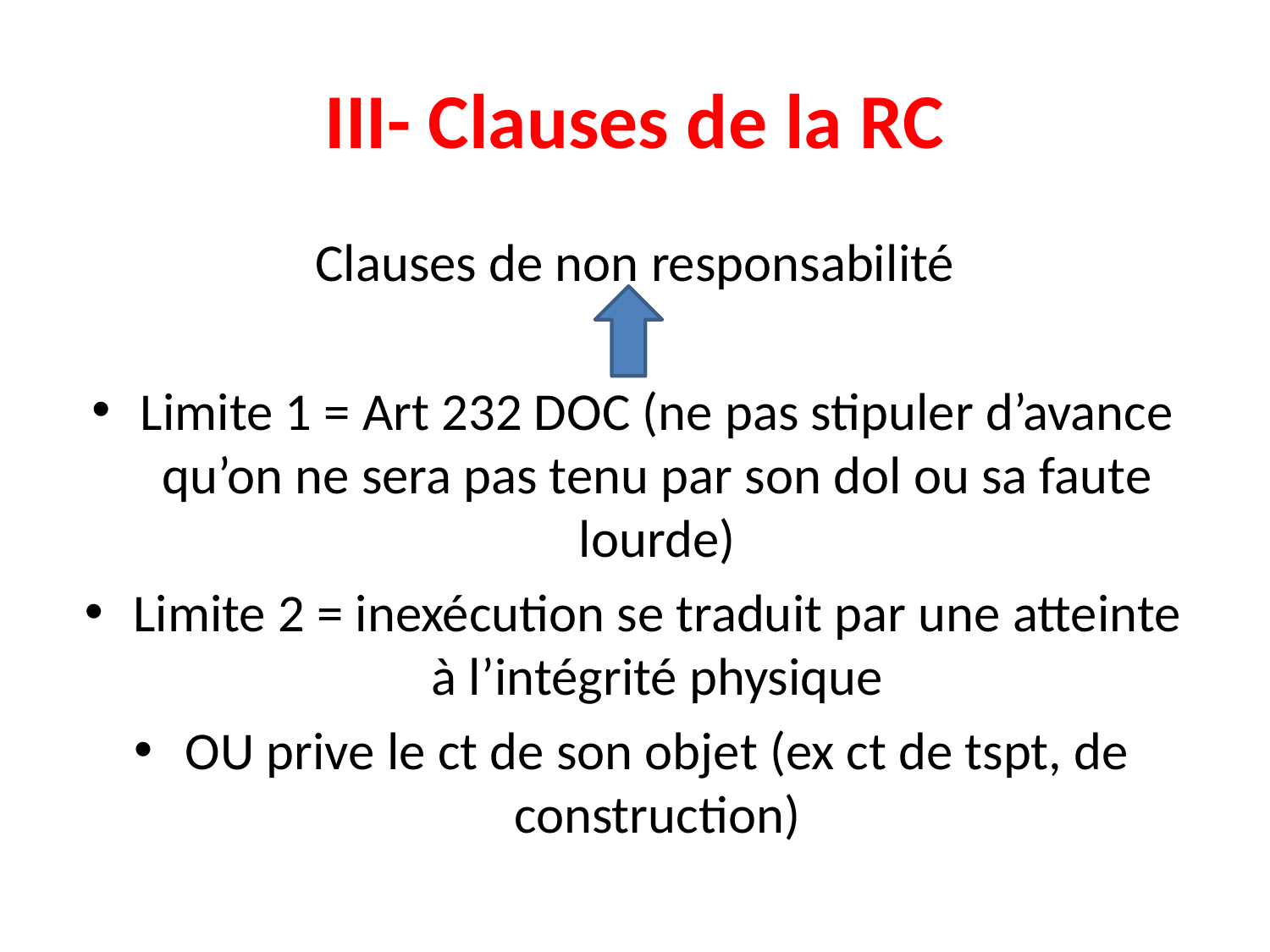

# III- Clauses de la RC
Clauses de non responsabilité

Limite 1 = Art 232 DOC (ne pas stipuler d’avance qu’on ne sera pas tenu par son dol ou sa faute lourde)
Limite 2 = inexécution se traduit par une atteinte à l’intégrité physique
OU prive le ct de son objet (ex ct de tspt, de construction)